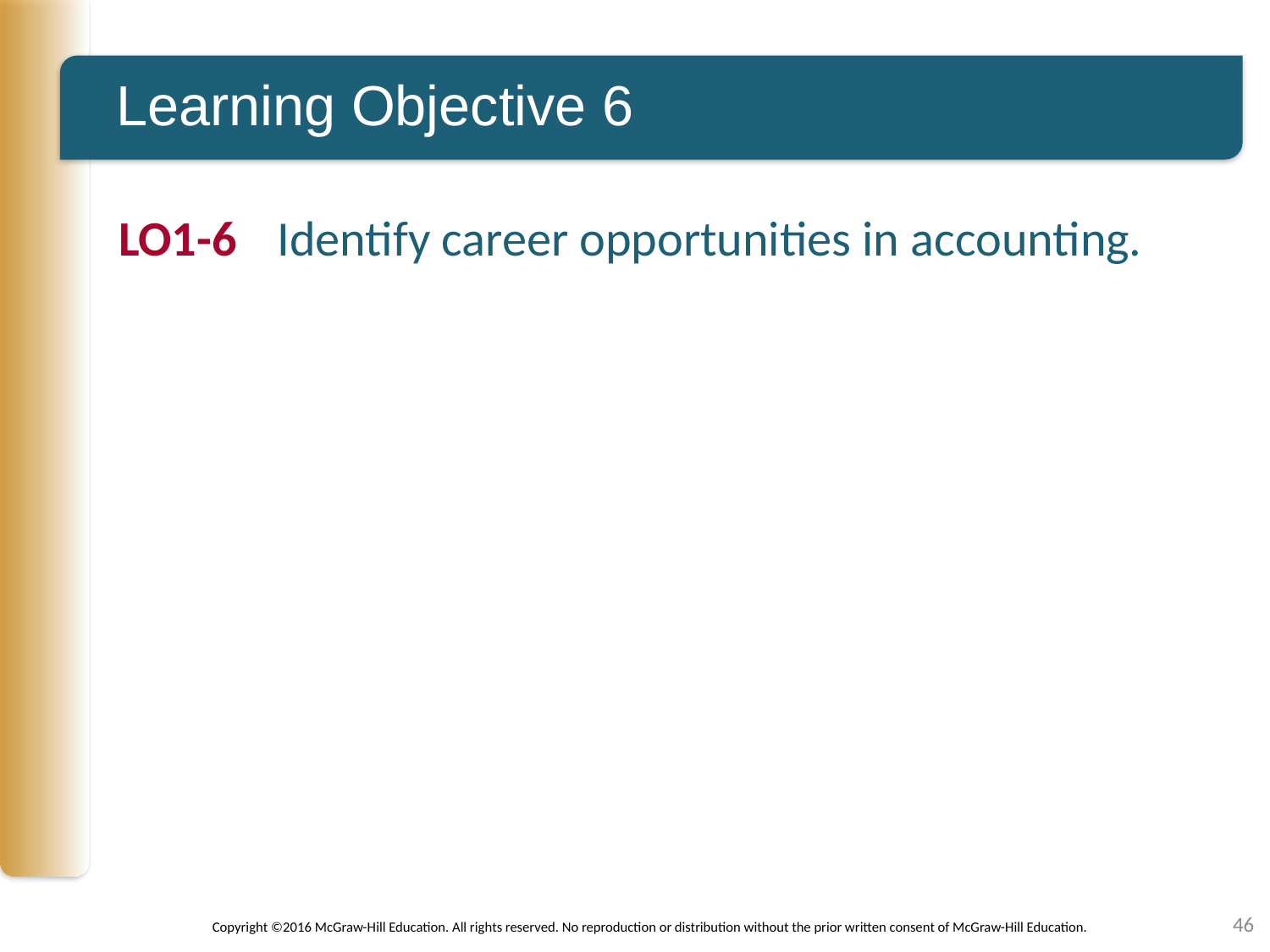

# Learning Objective 6
LO1-6	Identify career opportunities in accounting.
46
Copyright ©2016 McGraw-Hill Education. All rights reserved. No reproduction or distribution without the prior written consent of McGraw-Hill Education.